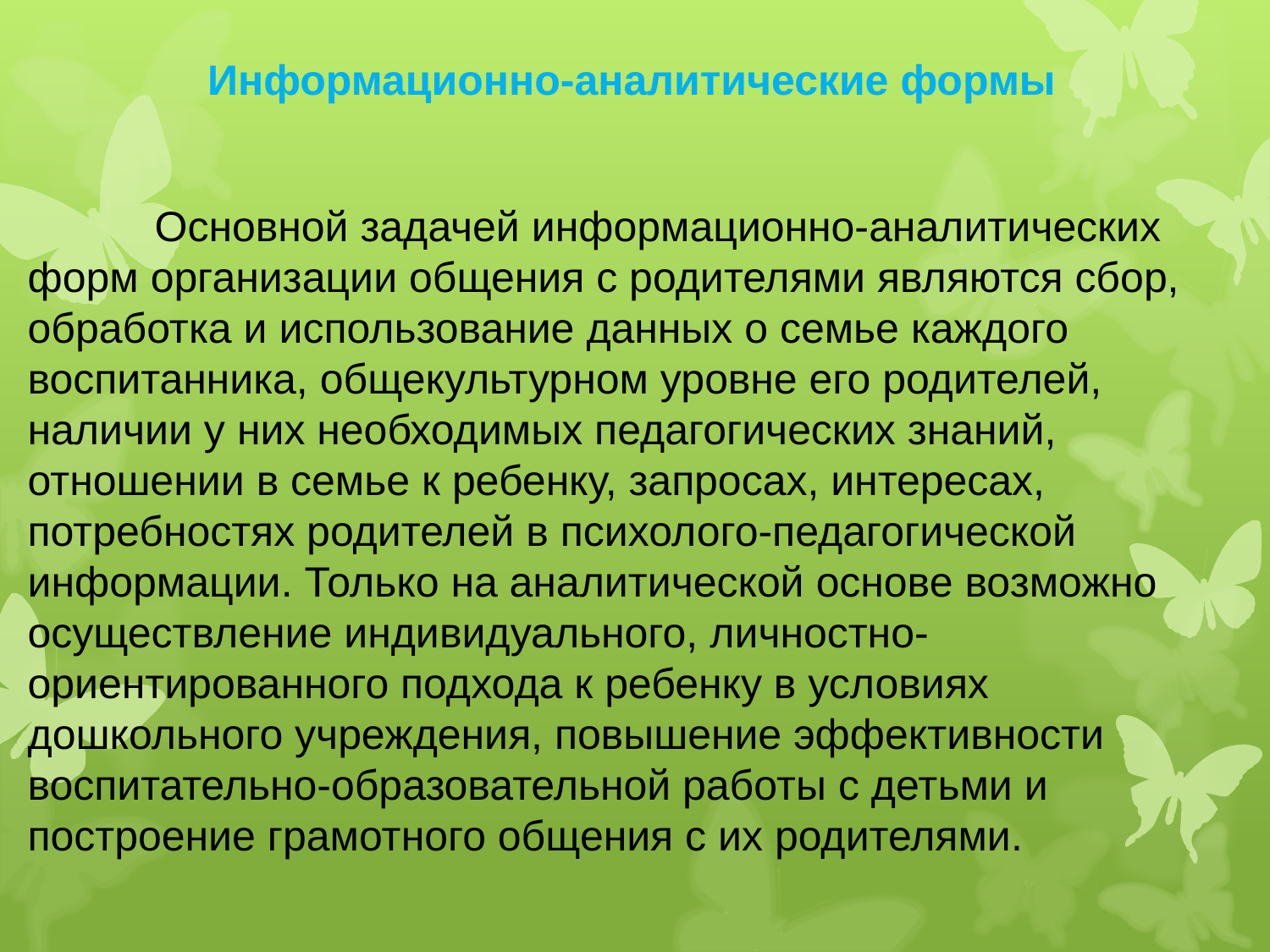

# Информационно-аналитические формы
	Основной задачей информационно-аналитических форм организации общения с родителями являются сбор, обработка и использование данных о семье каждого воспитанника, общекультурном уровне его родителей, наличии у них необходимых педагогических знаний, отношении в семье к ребенку, запросах, интересах, потребностях родителей в психолого-педагогической информации. Только на аналитической основе возможно осуществление индивидуального, личностно-ориентированного подхода к ребенку в условиях дошкольного учреждения, повышение эффективности воспитательно-образовательной работы с детьми и построение грамотного общения с их родителями.